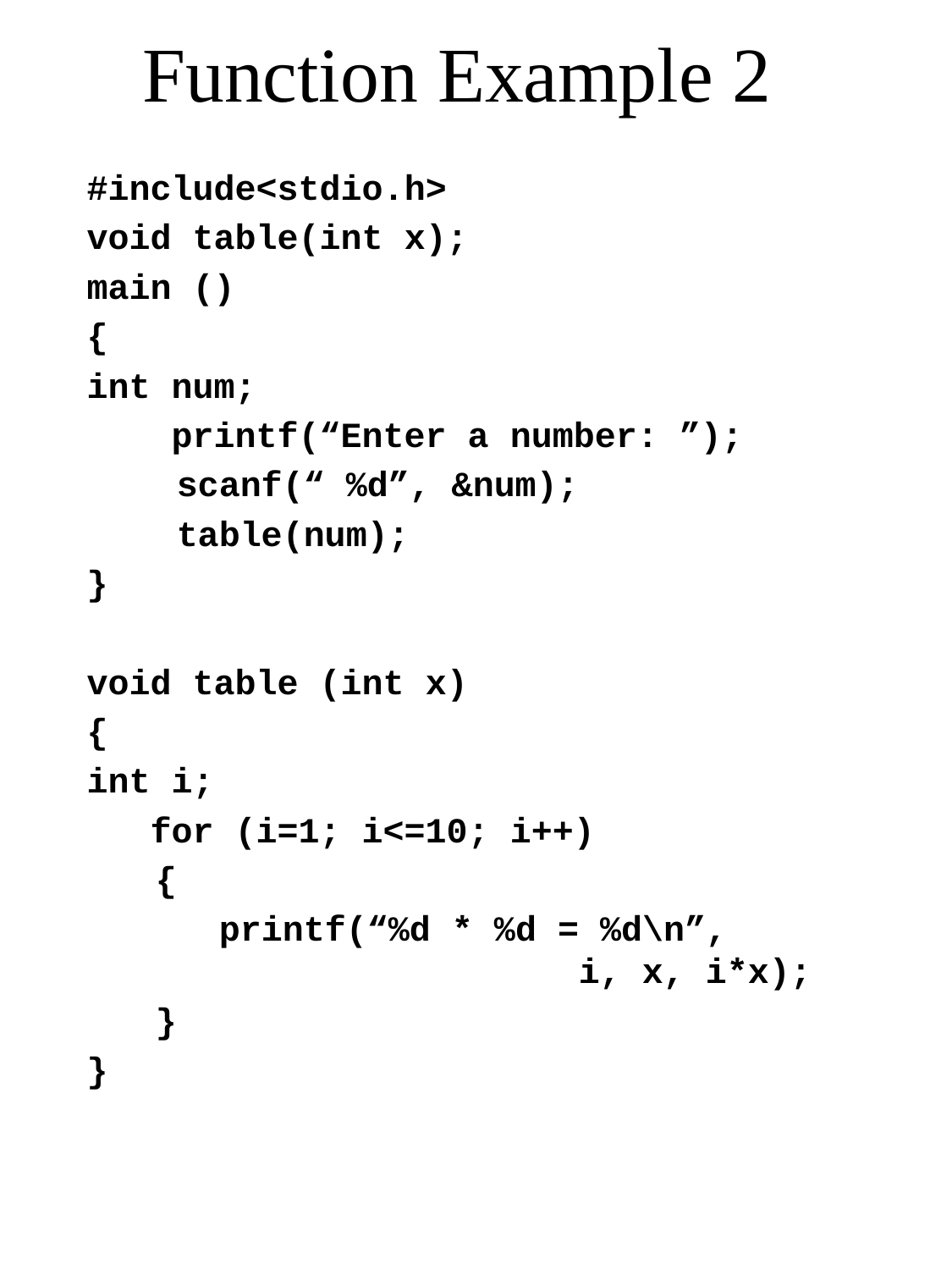

# Function Example 2
#include<stdio.h>
void table(int x);
main ()
{
int num;
    printf(“Enter a number: ”);
	  scanf(“ %d”, &num);
	  table(num);
}

void table (int x)
{
int i;
   for (i=1; i<=10; i++)
	 {
	    printf(“%d * %d = %d\n”, 				   i, x, i*x);
	 }
}